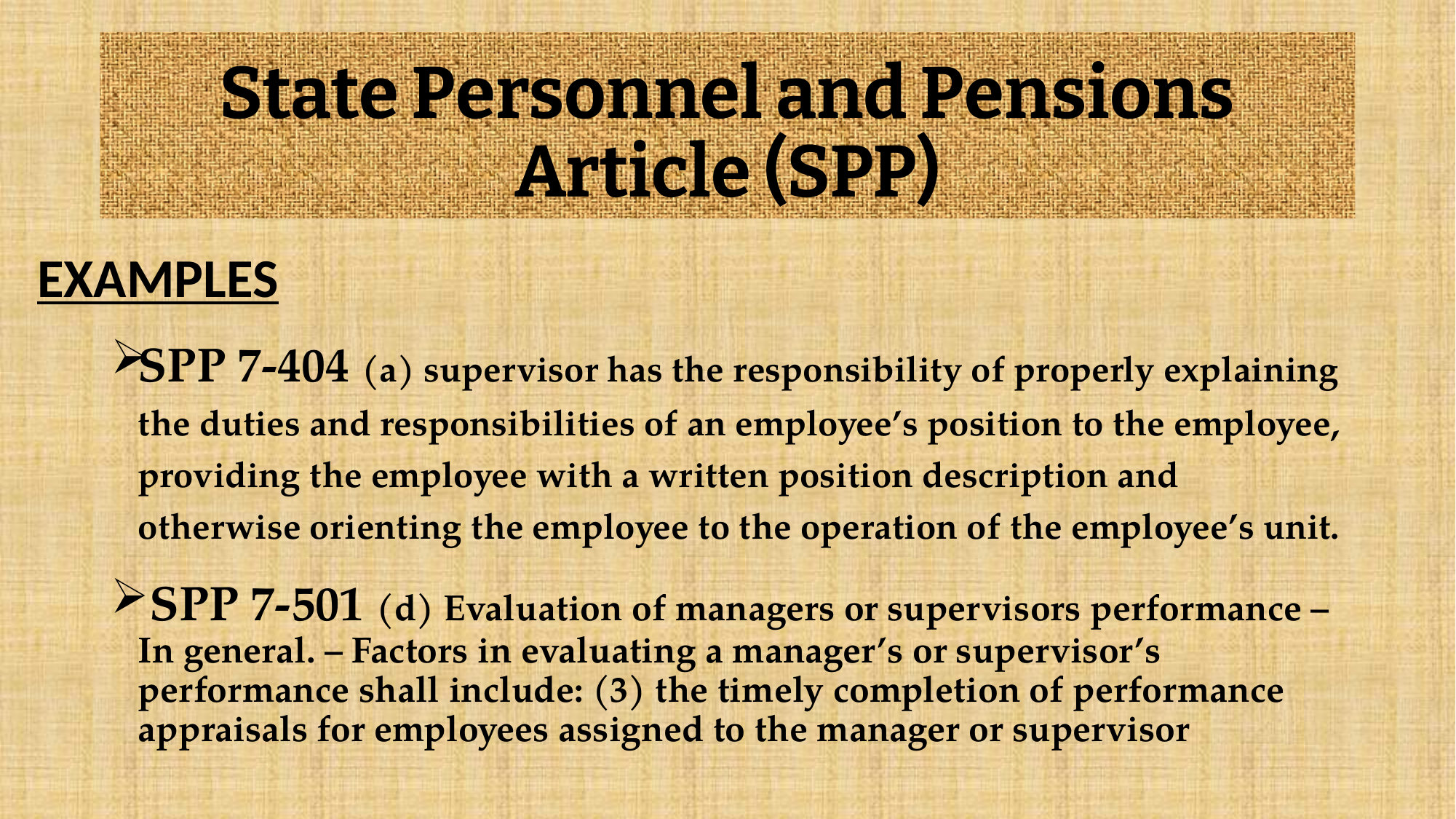

# State Personnel and Pensions Article (SPP)
EXAMPLES

SPP 7-404 (a) supervisor has the responsibility of properly explaining the duties and responsibilities of an employee’s position to the employee, providing the employee with a written position description and otherwise orienting the employee to the operation of the employee’s unit.

SPP 7-501 (d) Evaluation of managers or supervisors performance – In general. – Factors in evaluating a manager’s or supervisor’s performance shall include: (3) the timely completion of performance appraisals for employees assigned to the manager or supervisor